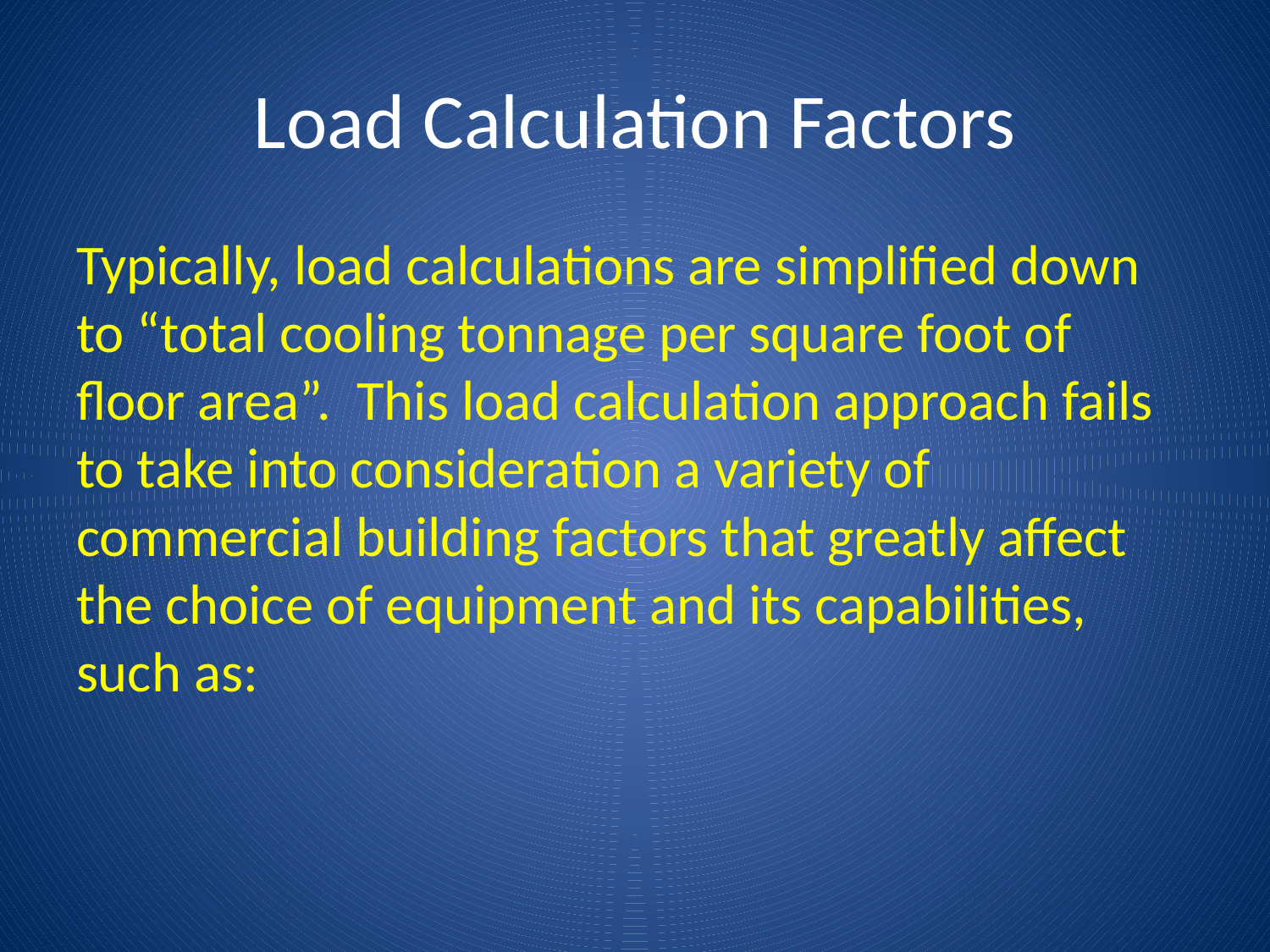

# Load Calculation Factors
Typically, load calculations are simplified down to “total cooling tonnage per square foot of floor area”.  This load calculation approach fails to take into consideration a variety of commercial building factors that greatly affect the choice of equipment and its capabilities, such as: